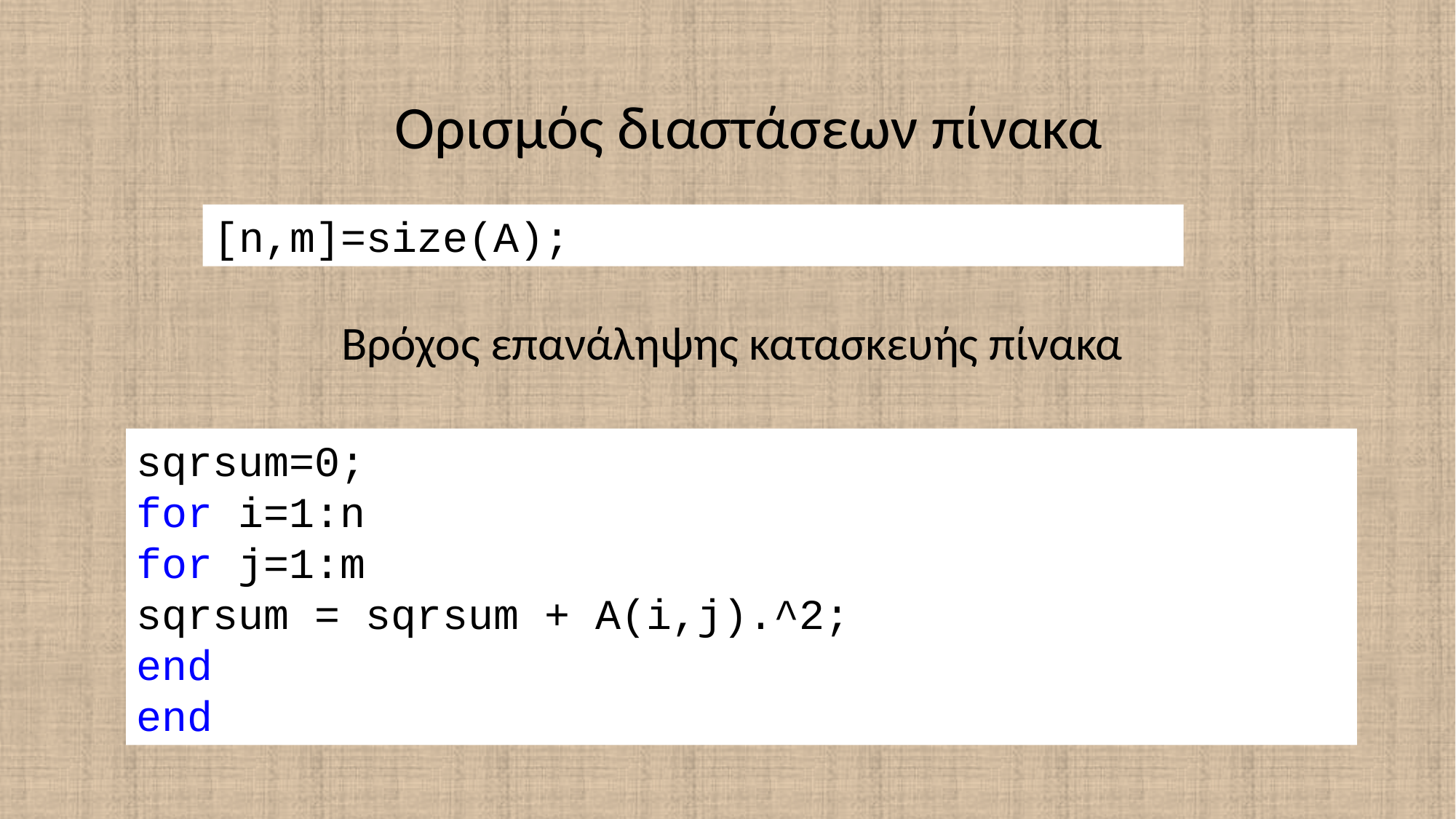

# Ορισμός διαστάσεων πίνακα
[n,m]=size(A);
Βρόχος επανάληψης κατασκευής πίνακα
sqrsum=0;
for i=1:n
for j=1:m
sqrsum = sqrsum + A(i,j).^2;
end
end